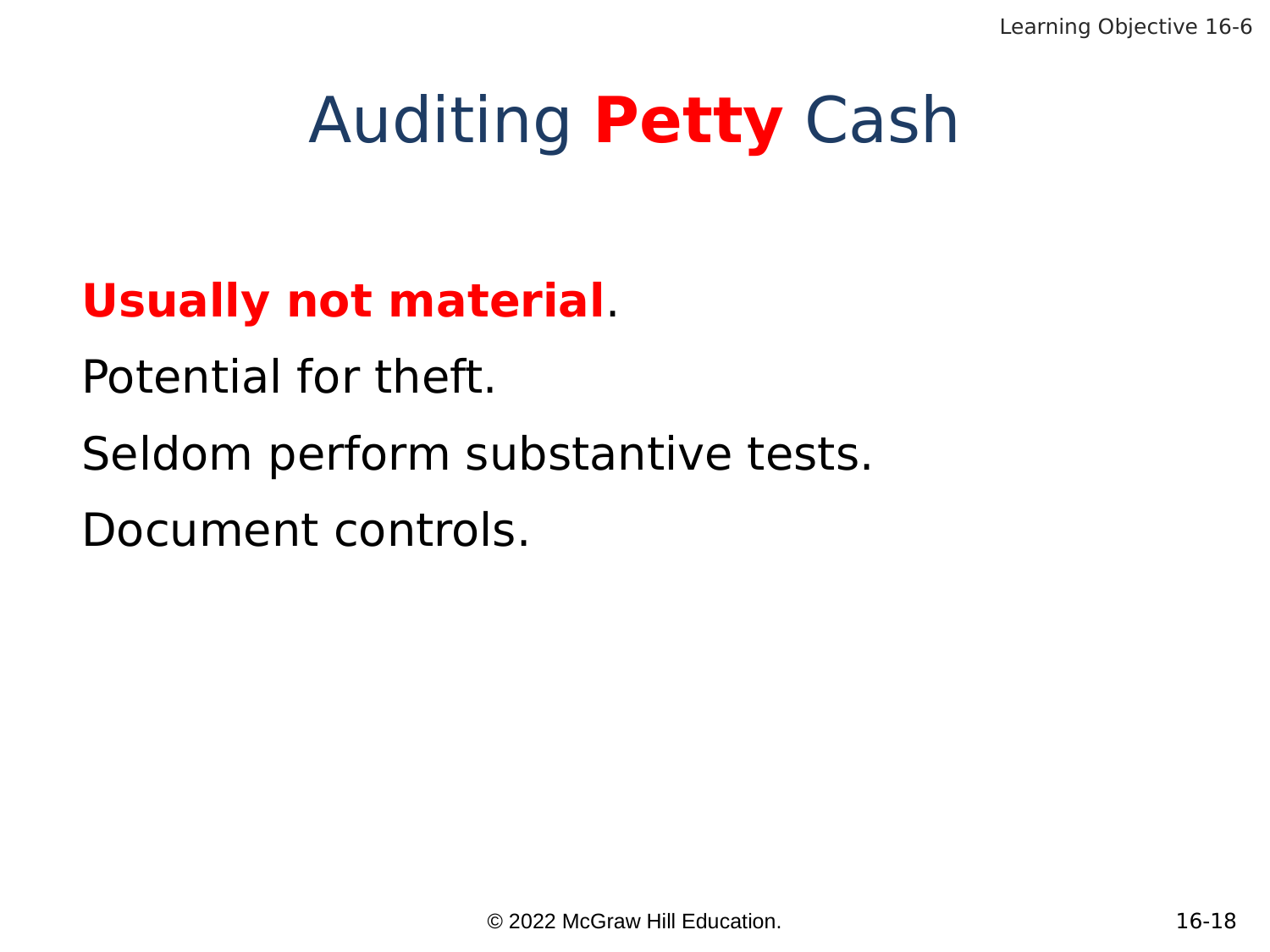

Learning Objective 16-6
# Auditing Petty Cash
Usually not material.
Potential for theft.
Seldom perform substantive tests.
Document controls.